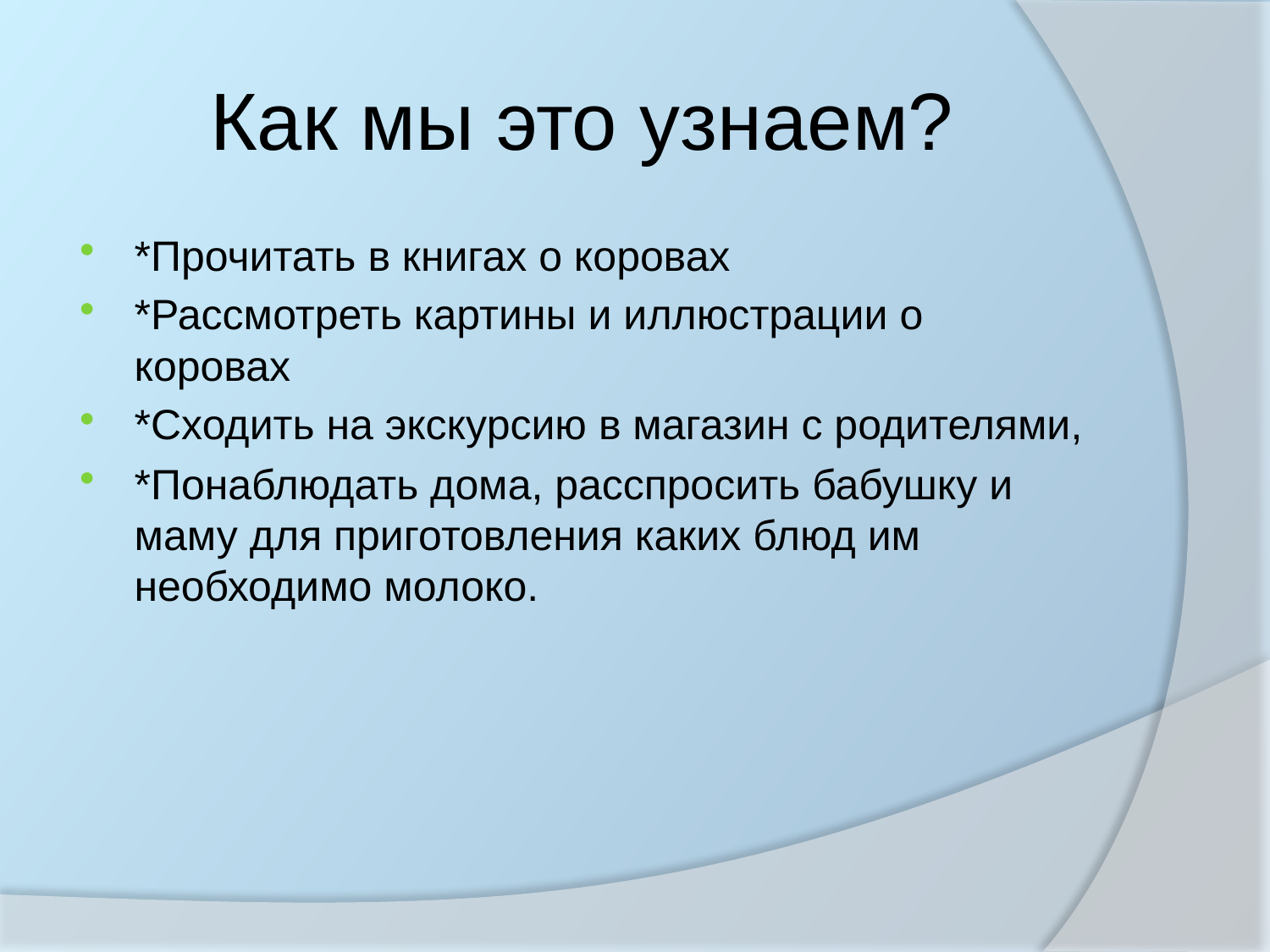

# Как мы это узнаем?
*Прочитать в книгах о коровах
*Рассмотреть картины и иллюстрации о коровах
*Сходить на экскурсию в магазин с родителями,
*Понаблюдать дома, расспросить бабушку и маму для приготовления каких блюд им необходимо молоко.